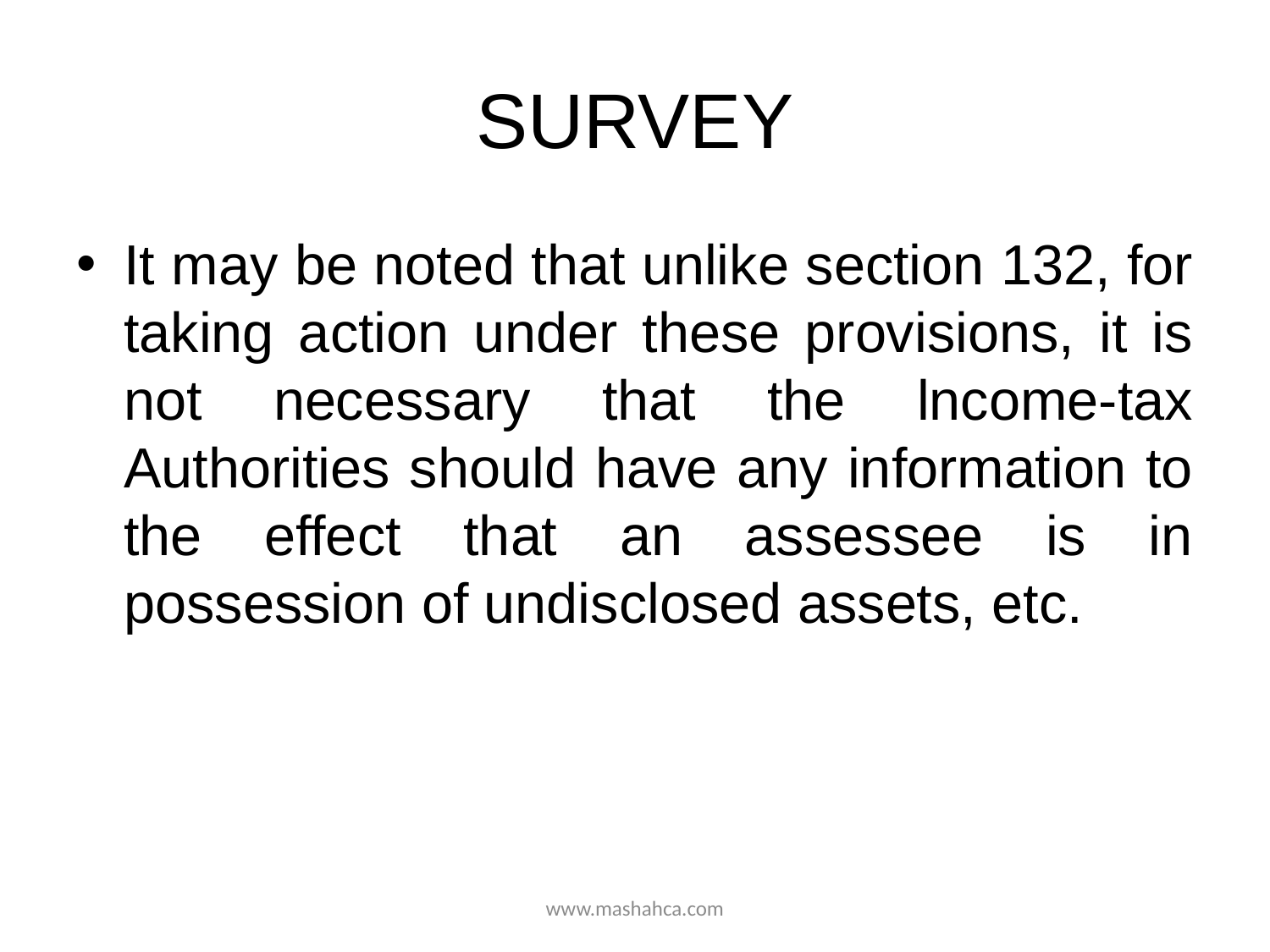

# SURVEY
It may be noted that unlike section 132, for taking action under these provisions, it is not necessary that the lncome-tax Authorities should have any information to the effect that an assessee is in possession of undisclosed assets, etc.
www.mashahca.com